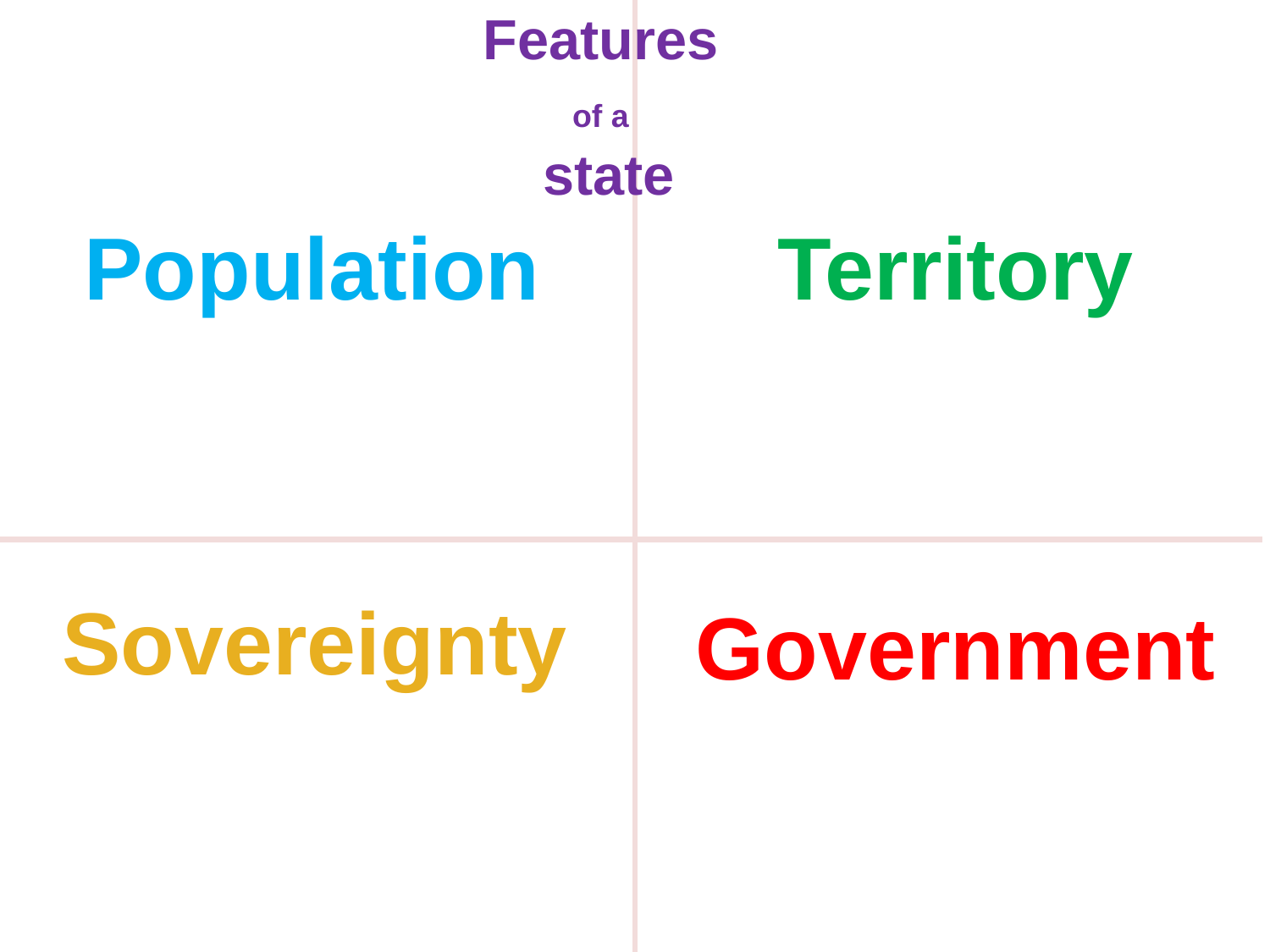

Features
of a
state
# Population
Territory
Sovereignty
Government